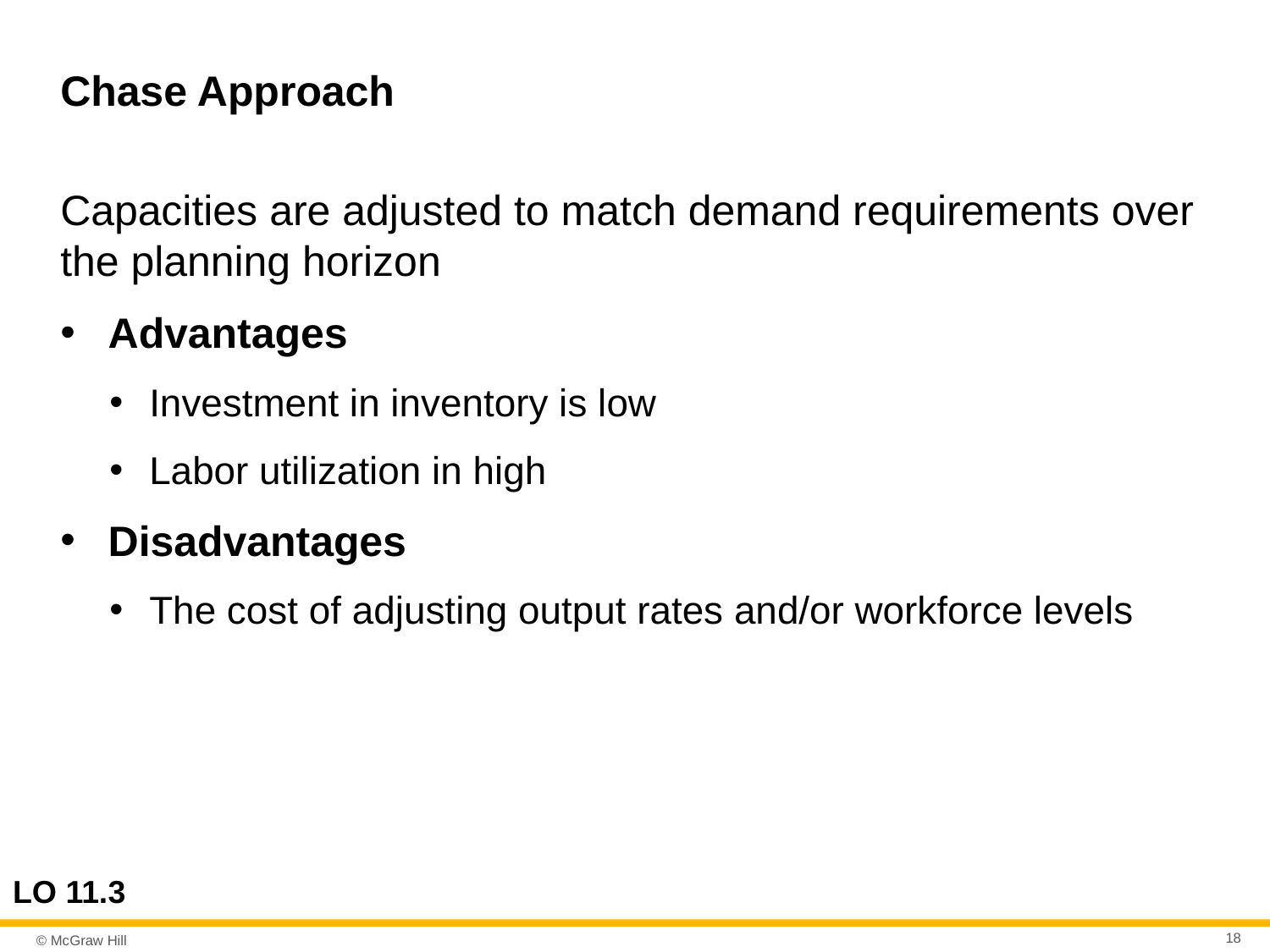

# Chase Approach
Capacities are adjusted to match demand requirements over the planning horizon
Advantages
Investment in inventory is low
Labor utilization in high
Disadvantages
The cost of adjusting output rates and/or workforce levels
LO 11.3